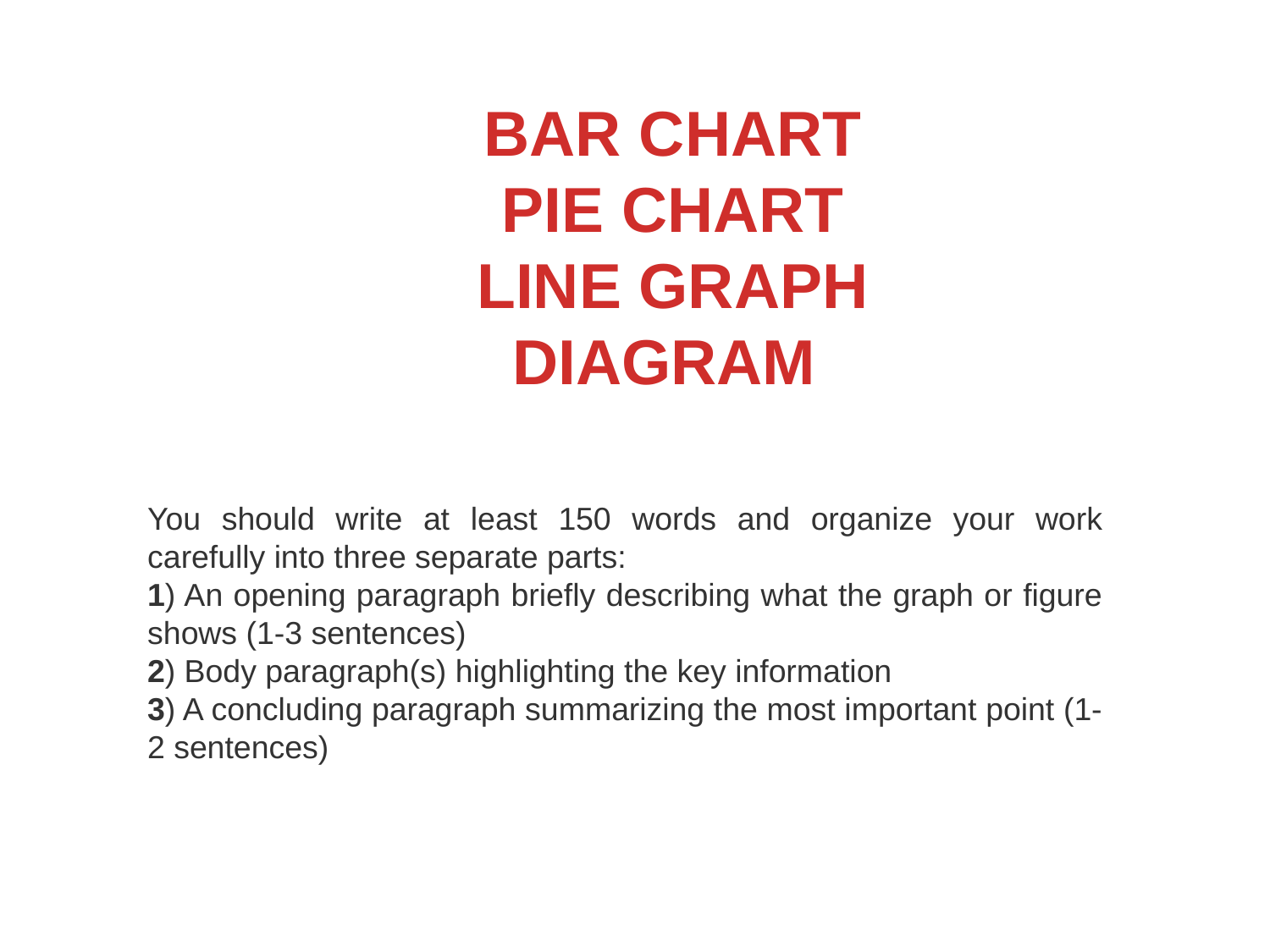

BAR CHART
PIE CHART
LINE GRAPH
DIAGRAM

You should write at least 150 words and organize your work carefully into three separate parts:
1) An opening paragraph briefly describing what the graph or figure shows (1-3 sentences)
2) Body paragraph(s) highlighting the key information
3) A concluding paragraph summarizing the most important point (1-2 sentences)